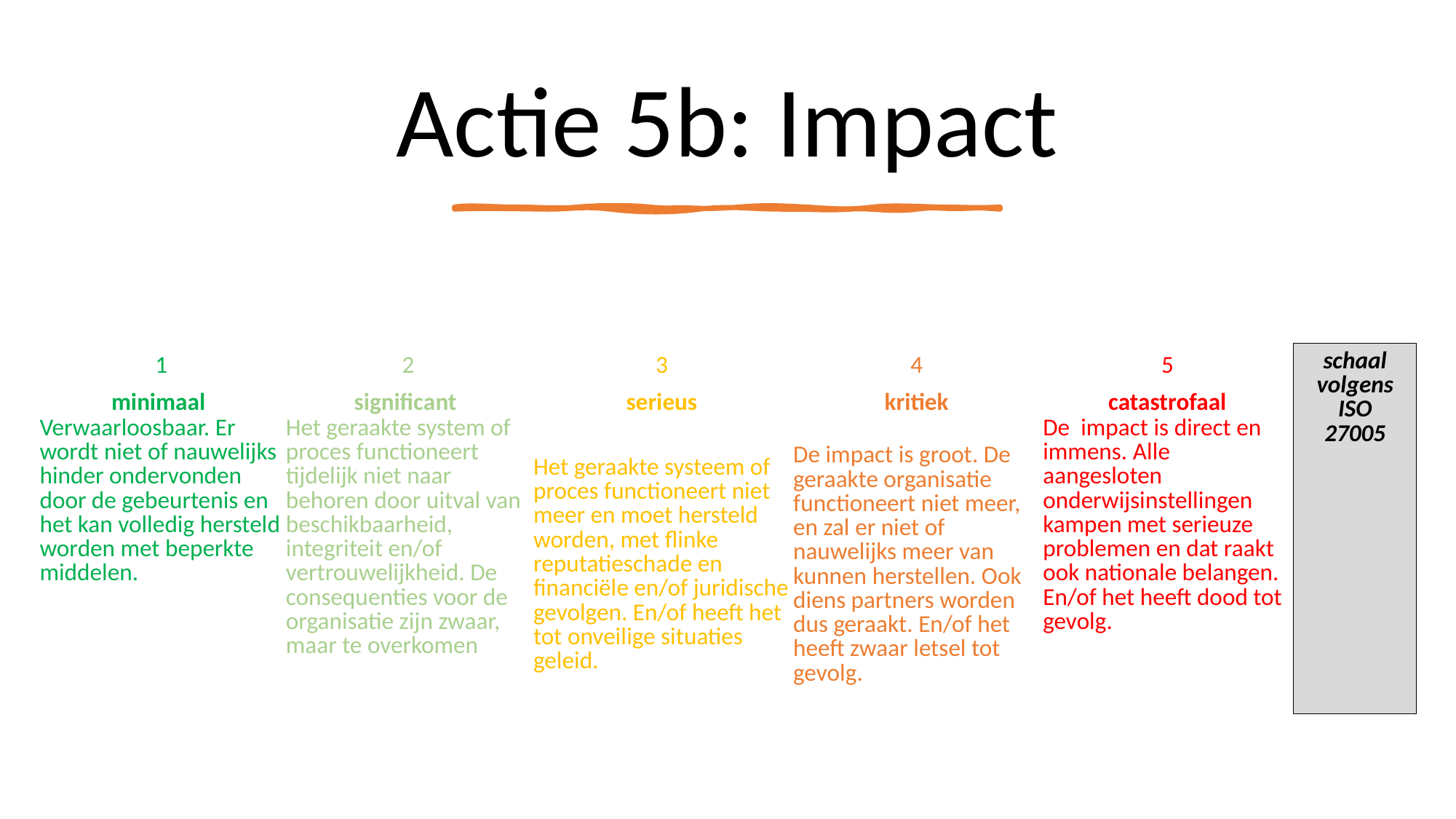

# Actie 5b: Impact

| 1 | 2 | 3 | 4 | 5 | schaal volgens ISO 27005 |
| --- | --- | --- | --- | --- | --- |
| minimaal | significant | serieus | kritiek | catastrofaal |  |
| Verwaarloosbaar. Er wordt niet of nauwelijks hinder ondervonden door de gebeurtenis en het kan volledig hersteld worden met beperkte middelen. | Het geraakte system of proces functioneert tijdelijk niet naar behoren door uitval van beschikbaarheid, integriteit en/of vertrouwelijkheid. De consequenties voor de organisatie zijn zwaar, maar te overkomen | Het geraakte systeem of proces functioneert niet meer en moet hersteld worden, met flinke reputatieschade en financiële en/of juridische gevolgen. En/of heeft het tot onveilige situaties geleid. | De impact is groot. De geraakte organisatie functioneert niet meer, en zal er niet of nauwelijks meer van kunnen herstellen. Ook diens partners worden dus geraakt. En/of het heeft zwaar letsel tot gevolg. | De impact is direct en immens. Alle aangesloten onderwijsinstellingen kampen met serieuze problemen en dat raakt ook nationale belangen. En/of het heeft dood tot gevolg. |  |